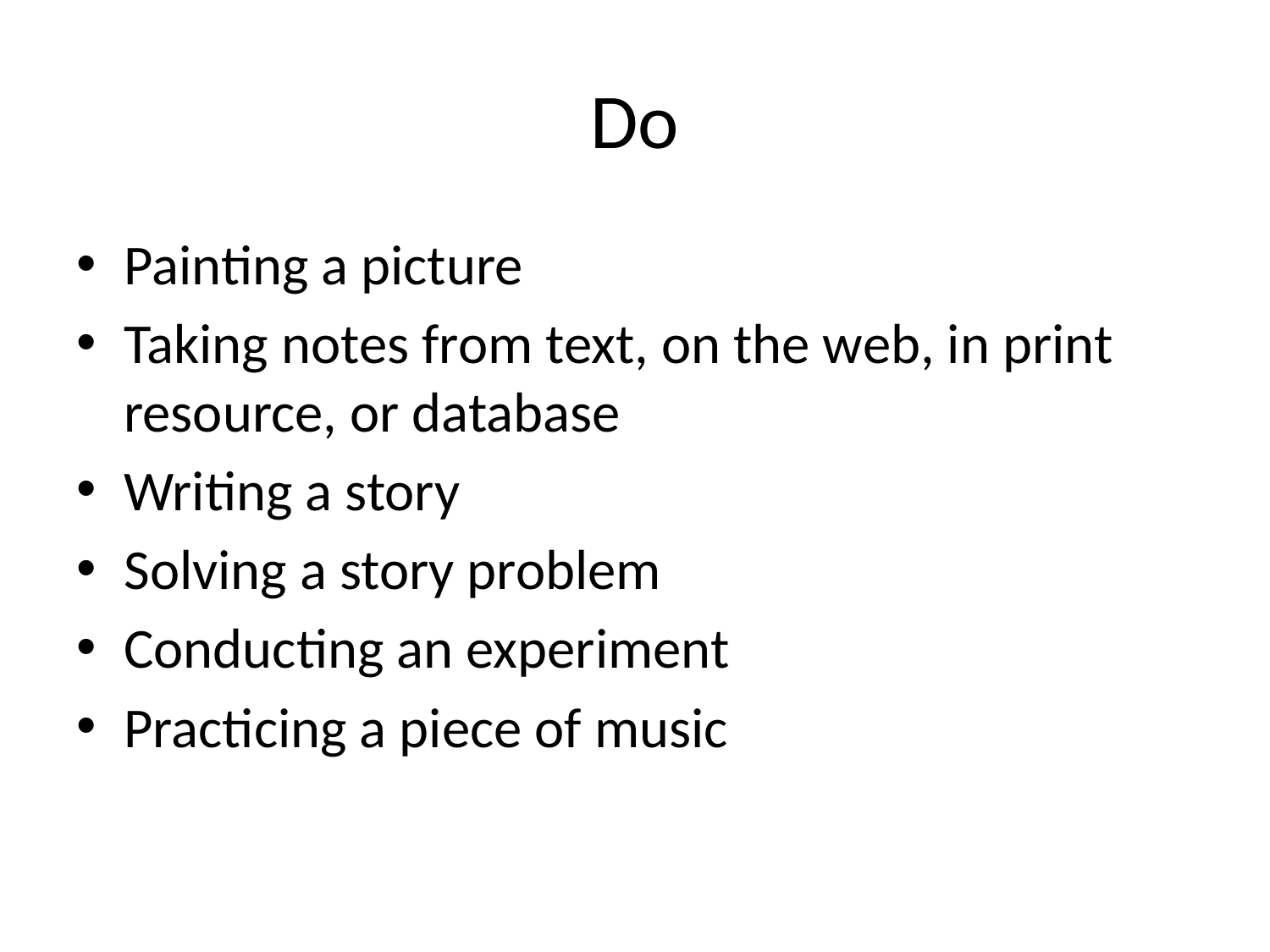

# Do
Painting a picture
Taking notes from text, on the web, in print resource, or database
Writing a story
Solving a story problem
Conducting an experiment
Practicing a piece of music